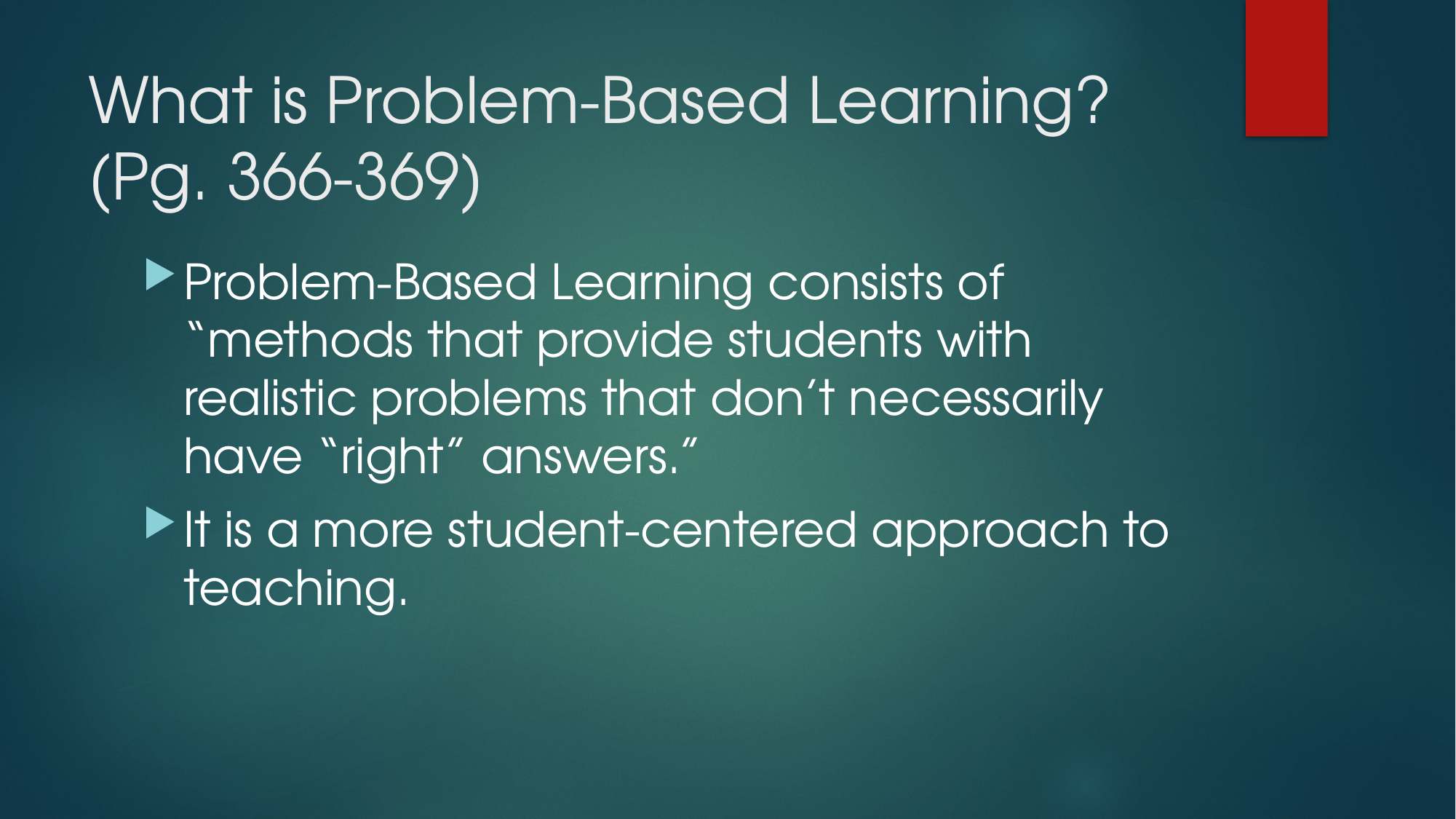

# What is Problem-Based Learning? (Pg. 366-369)
Problem-Based Learning consists of “methods that provide students with realistic problems that don’t necessarily have “right” answers.”
It is a more student-centered approach to teaching.